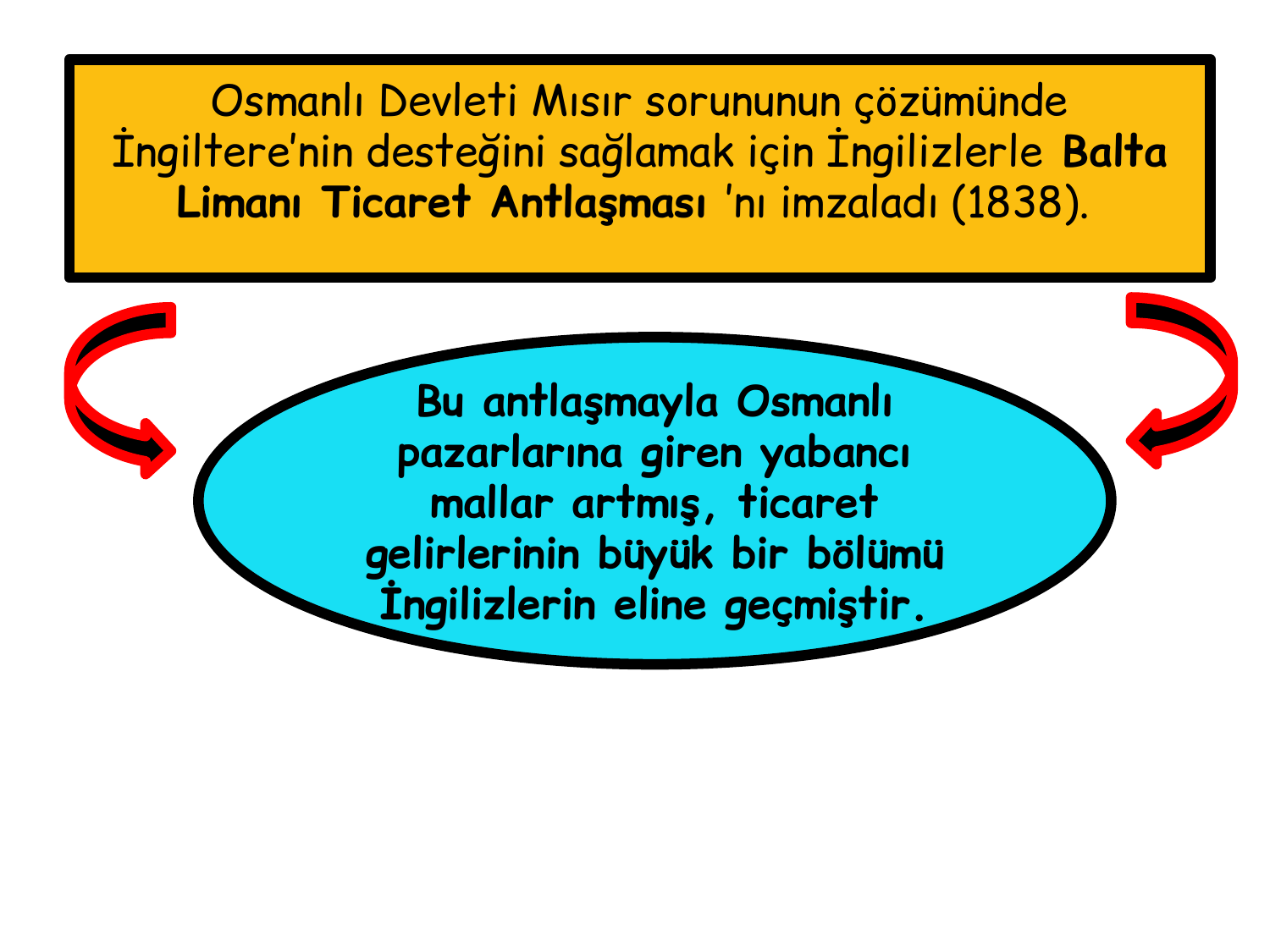

Osmanlı Devleti Mısır sorununun çözümünde İngiltere’nin desteğini sağlamak için İngilizlerle Balta Limanı Ticaret Antlaşması ’nı imzaladı (1838).

Bu antlaşmayla Osmanlı pazarlarına giren yabancı mallar artmış, ticaret gelirlerinin büyük bir bölümü İngilizlerin eline geçmiştir.